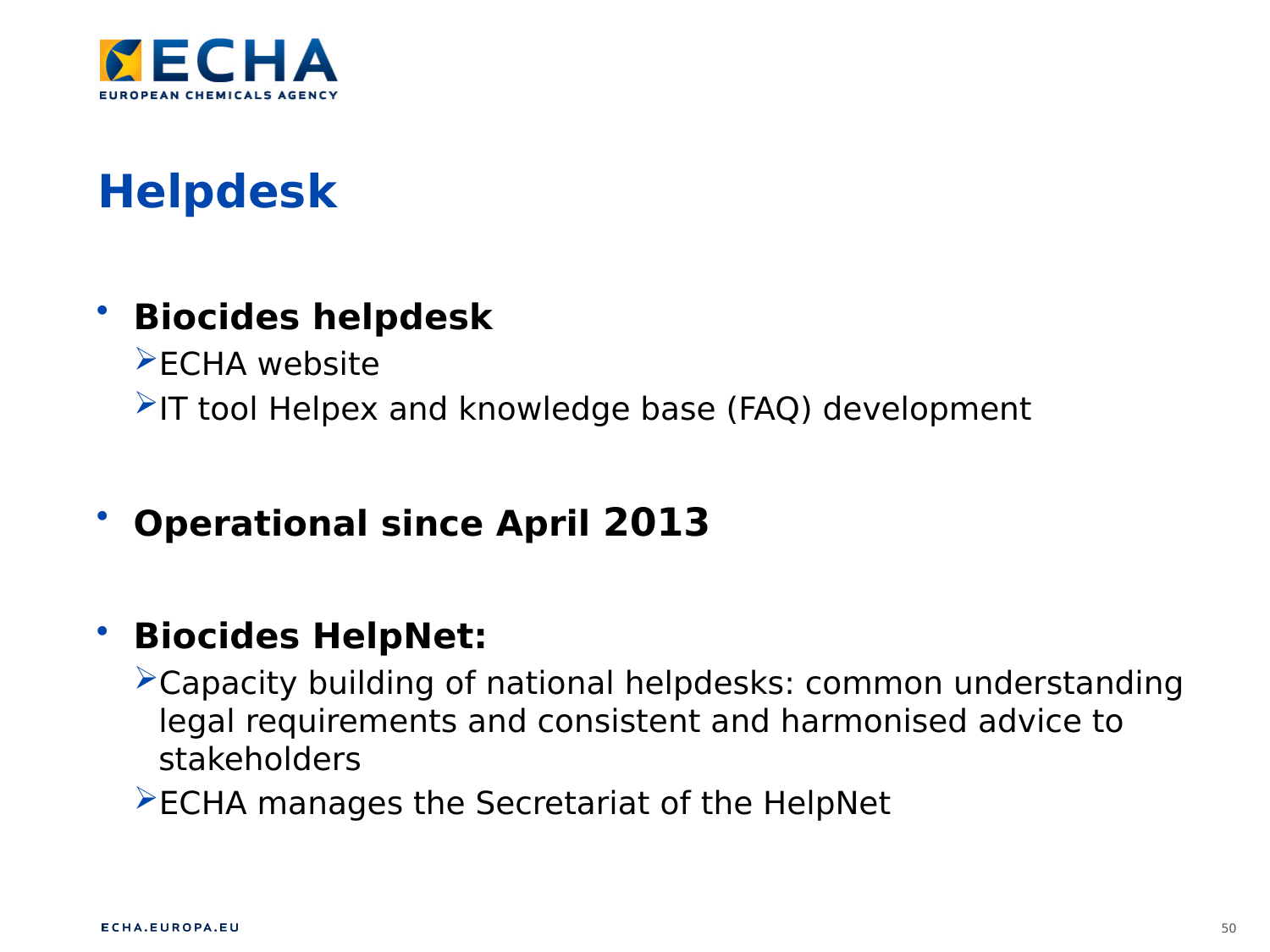

Helpdesk
Biocides helpdesk
ECHA website
IT tool Helpex and knowledge base (FAQ) development

Operational since April 2013

Biocides HelpNet:
Capacity building of national helpdesks: common understanding legal requirements and consistent and harmonised advice to stakeholders
ECHA manages the Secretariat of the HelpNet

50